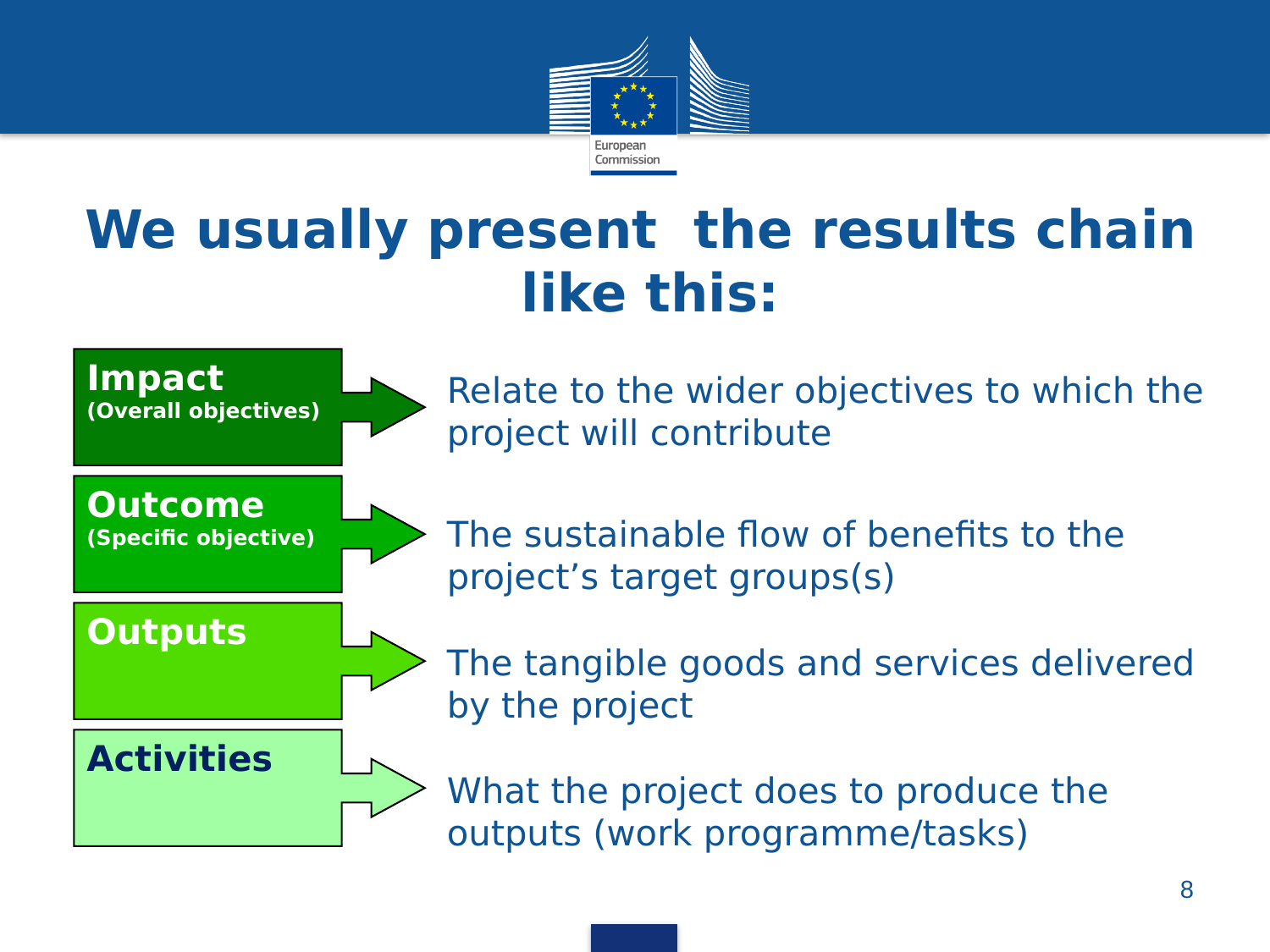

We usually present  the results chain
like this:
Impact (Overall objectives)
	Relate to the wider objectives to which the project will contribute
Outcome
(Specific objective)
	The sustainable flow of benefits to the project’s target groups(s)

Outputs
	The tangible goods and services delivered by the project
Activities
	What the project does to produce the outputs (work programme/tasks)

8